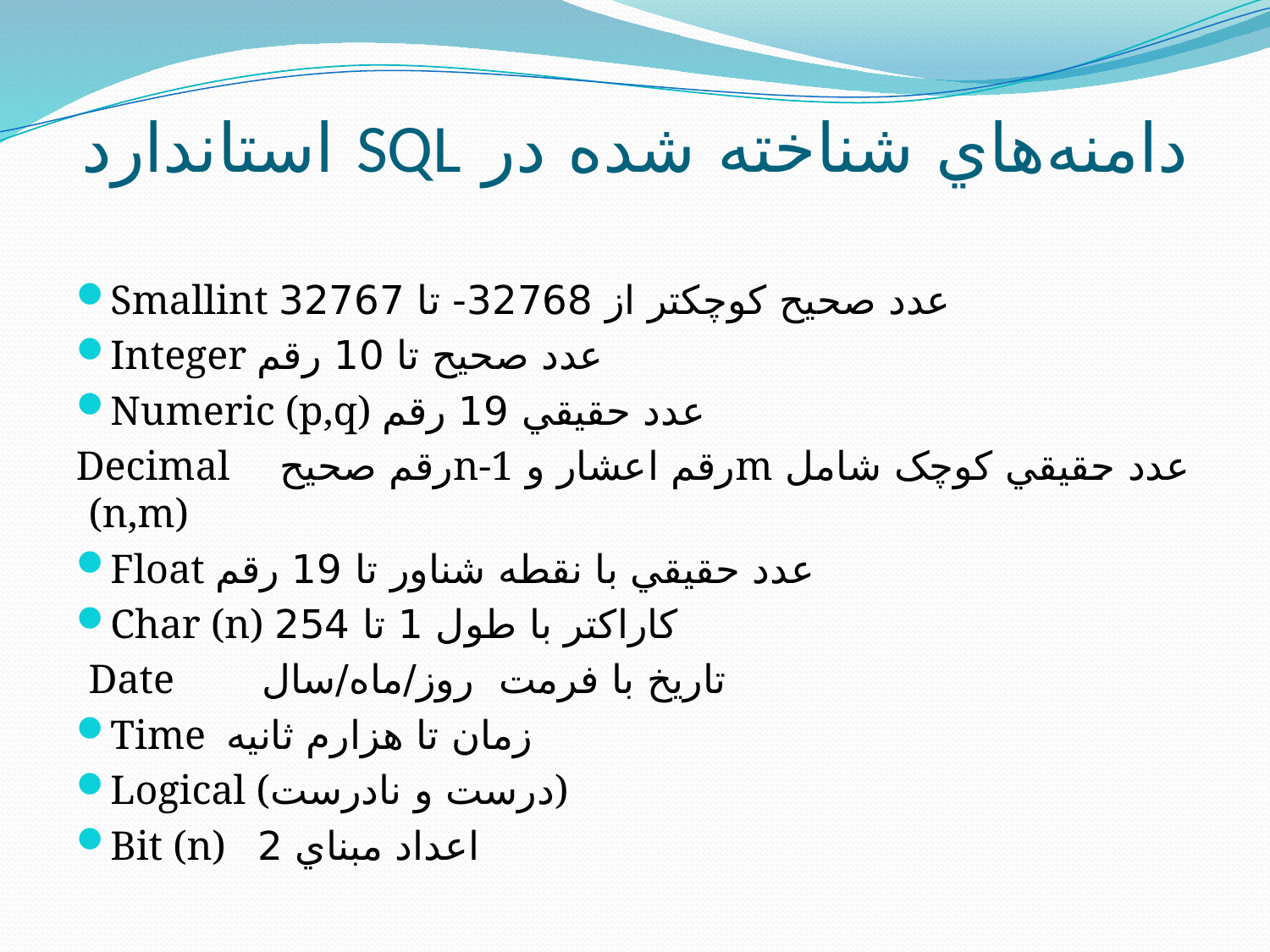

# دامنه‌هاي شناخته شده در SQL ‌استاندارد
Smallint عدد صحيح کوچکتر از 32768- تا 32767
Integer عدد صحيح تا 10 رقم
Numeric (p,q) عدد حقيقي 19 رقم
عدد حقيقي کوچک شامل mرقم اعشار و n-1‌رقم صحيح    Decimal (n,m)
Float عدد حقيقي با نقطه شناور تا 19 رقم
Char (n) کاراکتر با طول 1 تا 254
تاريخ با فرمت  روز/ماه/سال       Date
Time  زمان تا هزارم ثانيه
Logical (درست و نادرست)
Bit (n)   اعداد مبناي 2